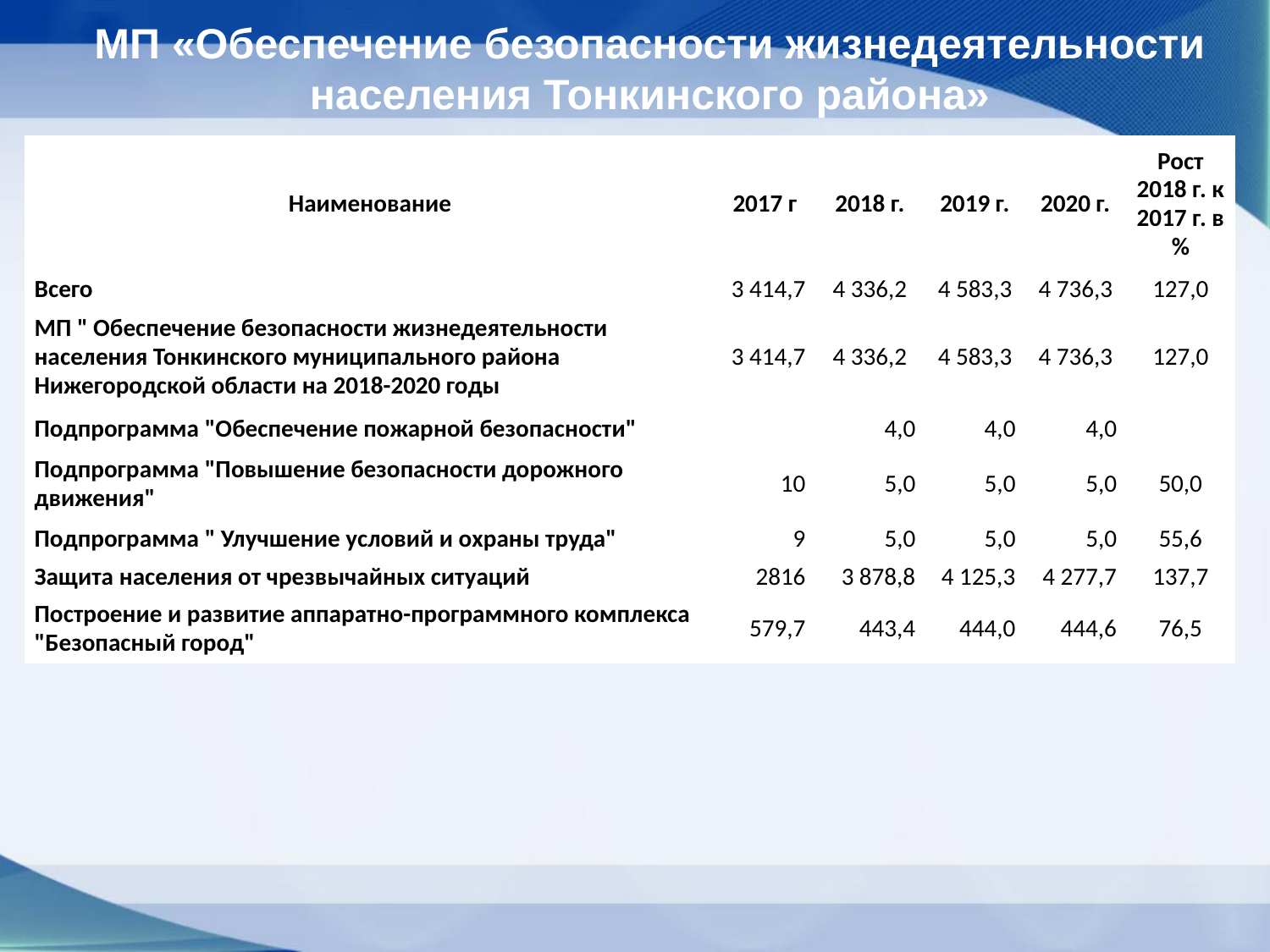

МП «Обеспечение безопасности жизнедеятельности населения Тонкинского района»
| Наименование | 2017 г | 2018 г. | 2019 г. | 2020 г. | Рост 2018 г. к 2017 г. в % |
| --- | --- | --- | --- | --- | --- |
| Всего | 3 414,7 | 4 336,2 | 4 583,3 | 4 736,3 | 127,0 |
| МП " Обеспечение безопасности жизнедеятельности населения Тонкинского муниципального района Нижегородской области на 2018-2020 годы | 3 414,7 | 4 336,2 | 4 583,3 | 4 736,3 | 127,0 |
| Подпрограмма "Обеспечение пожарной безопасности" |  | 4,0 | 4,0 | 4,0 |  |
| Подпрограмма "Повышение безопасности дорожного движения" | 10 | 5,0 | 5,0 | 5,0 | 50,0 |
| Подпрограмма " Улучшение условий и охраны труда" | 9 | 5,0 | 5,0 | 5,0 | 55,6 |
| Защита населения от чрезвычайных ситуаций | 2816 | 3 878,8 | 4 125,3 | 4 277,7 | 137,7 |
| Построение и развитие аппаратно-программного комплекса "Безопасный город" | 579,7 | 443,4 | 444,0 | 444,6 | 76,5 |